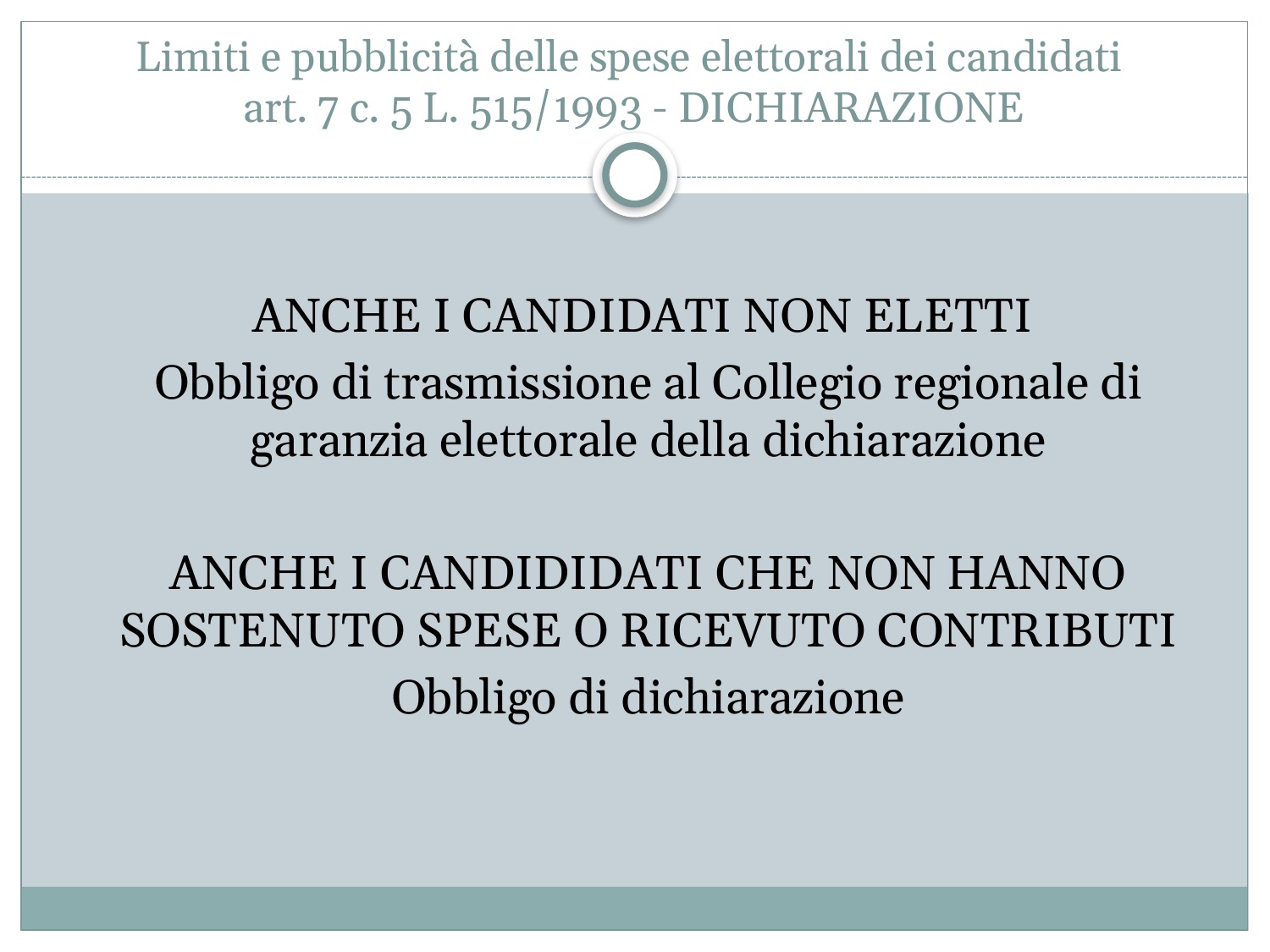

# Limiti e pubblicità delle spese elettorali dei candidati art. 7 c. 5 L. 515/1993 - DICHIARAZIONE

ANCHE I CANDIDATI NON ELETTI
Obbligo di trasmissione al Collegio regionale di garanzia elettorale della dichiarazione

ANCHE I CANDIDIDATI CHE NON HANNO SOSTENUTO SPESE O RICEVUTO CONTRIBUTI
Obbligo di dichiarazione